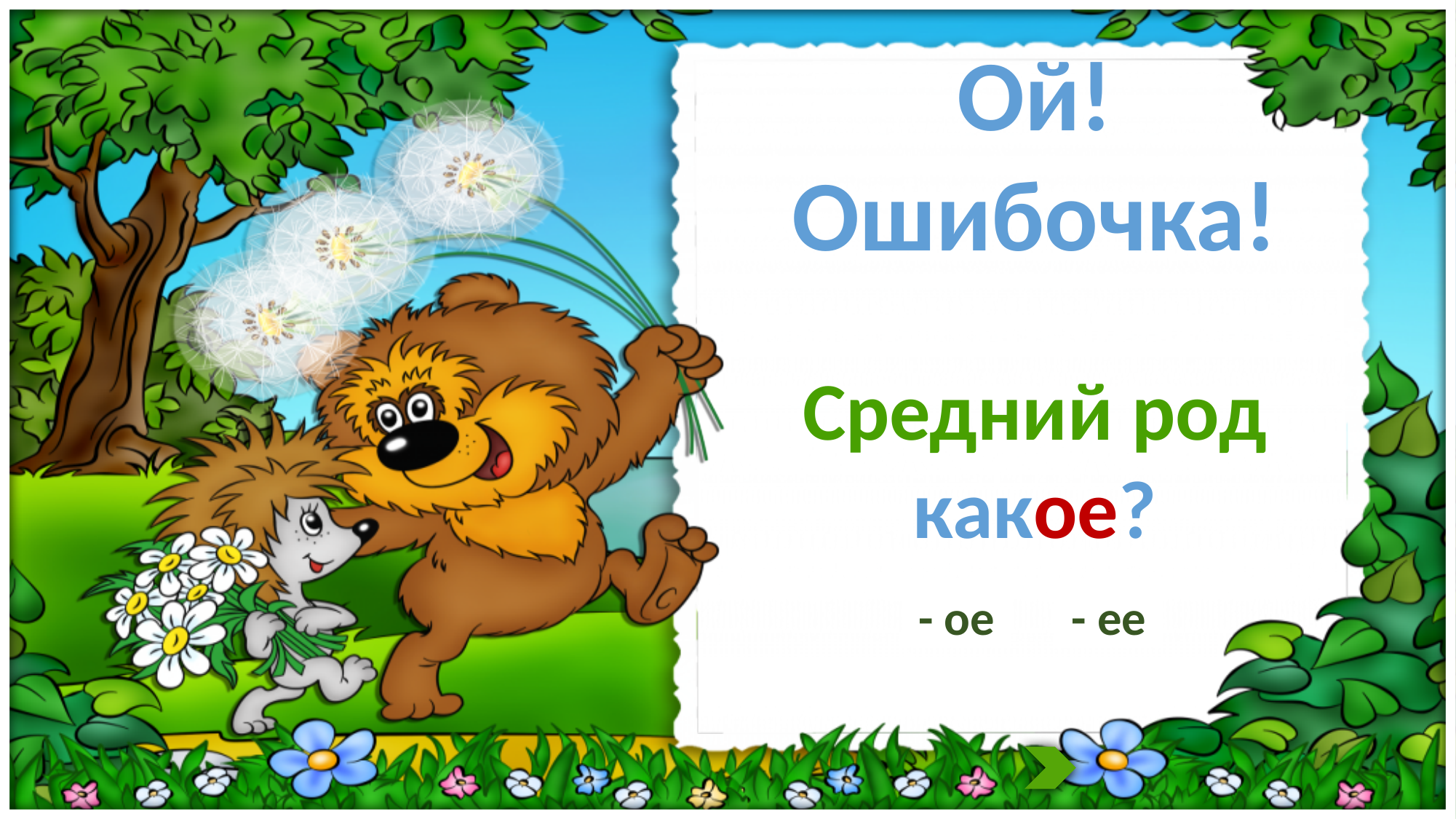

Ой!
Ошибочка!

Средний род
какое?
- ое
- ее